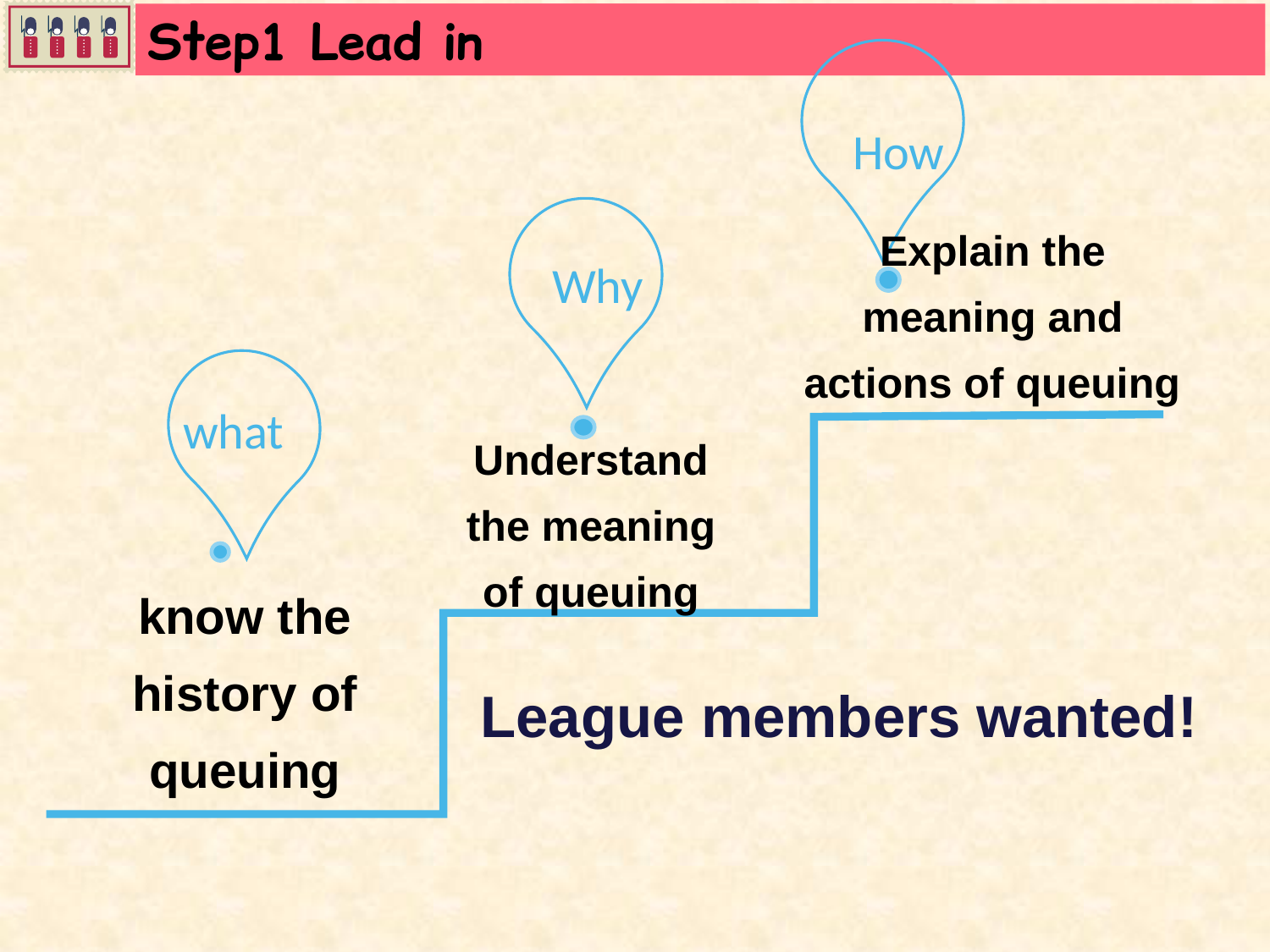

Step1 Lead in
Step1 Lead in

How
Explain the meaning and actions of queuing

#

Why

what

know the history of queuing
Understand the meaning of queuing

League members wanted!